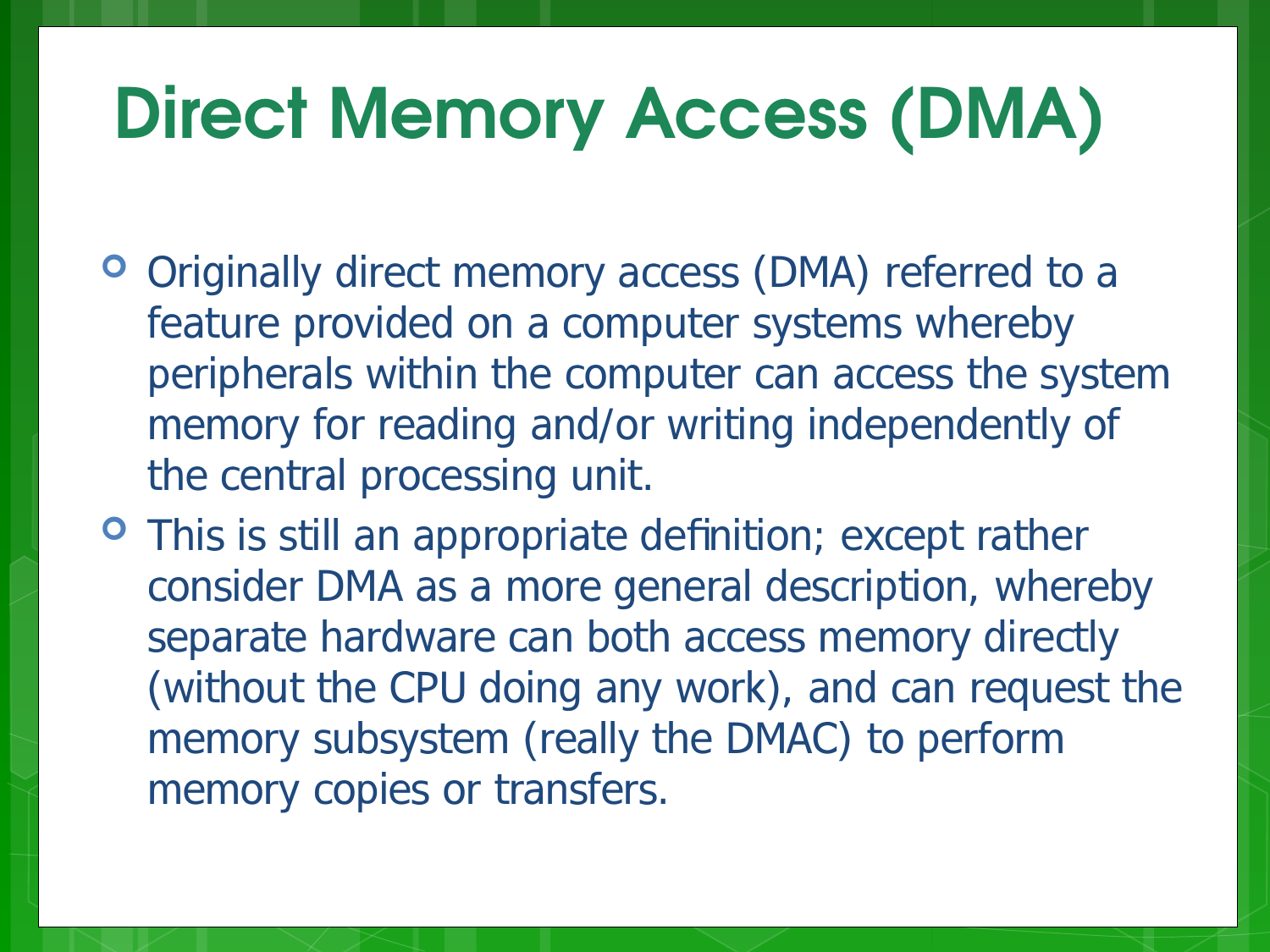

# Direct Memory Access (DMA)
Originally direct memory access (DMA) referred to a feature provided on a computer systems whereby peripherals within the computer can access the system memory for reading and/or writing independently of the central processing unit.
This is still an appropriate definition; except rather consider DMA as a more general description, whereby separate hardware can both access memory directly (without the CPU doing any work), and can request the memory subsystem (really the DMAC) to perform memory copies or transfers.